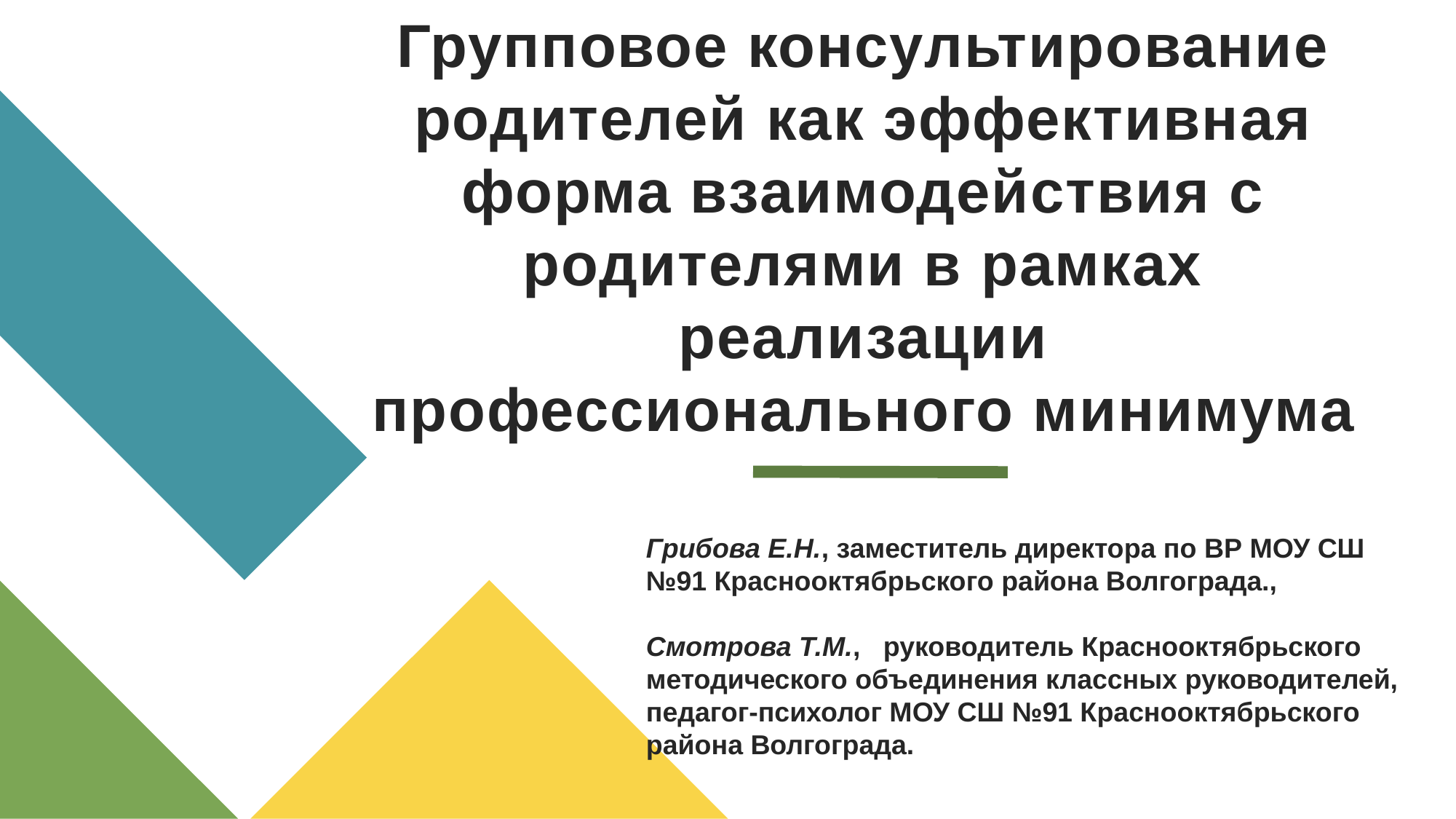

# Групповое консультирование родителей как эффективная форма взаимодействия с родителями в рамках реализации профессионального минимума
Грибова Е.Н., заместитель директора по ВР МОУ СШ №91 Краснооктябрьского района Волгограда.,

Смотрова Т.М.,   руководитель Краснооктябрьского методического объединения классных руководителей, педагог-психолог МОУ СШ №91 Краснооктябрьского района Волгограда.